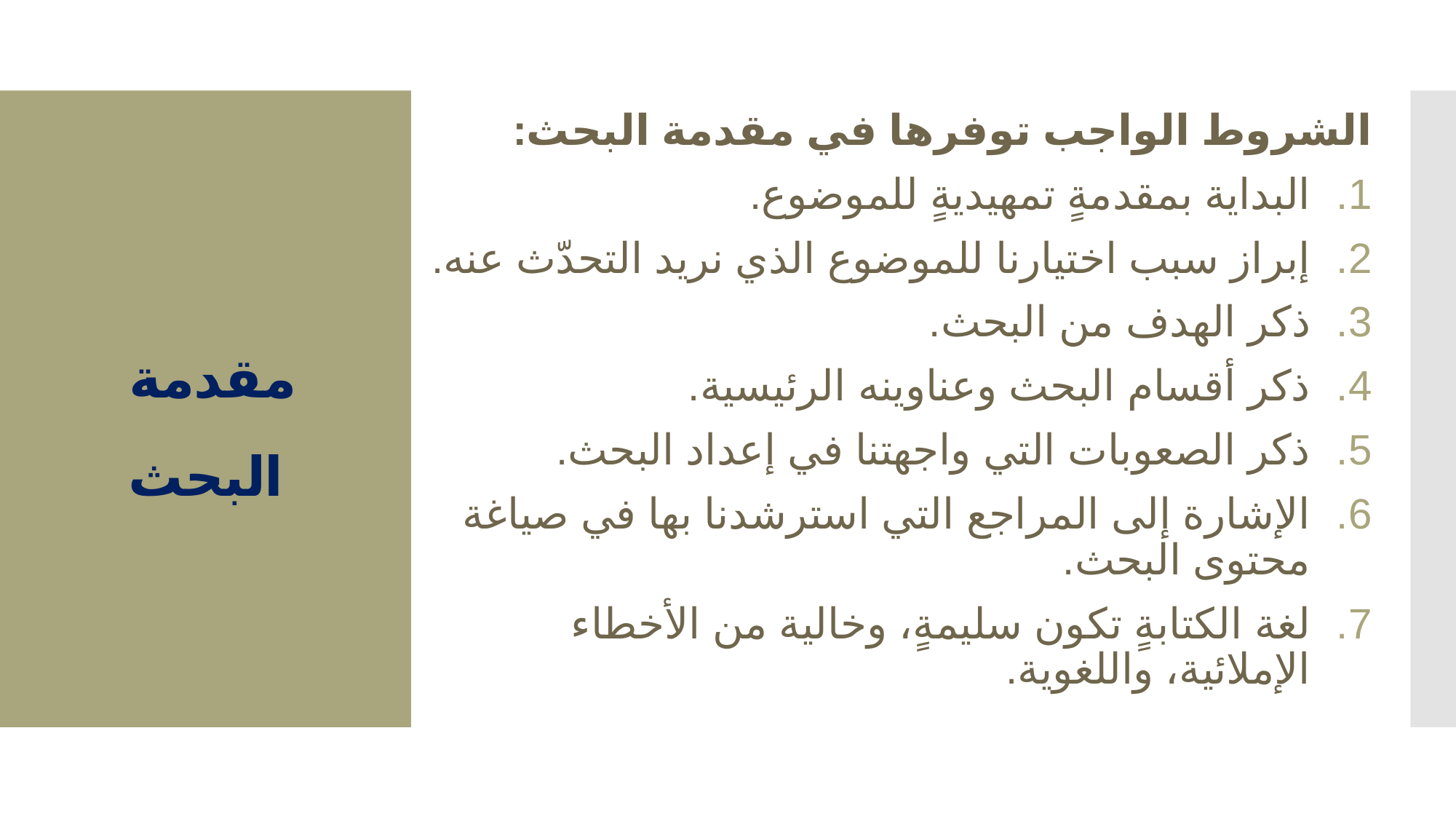

الشروط الواجب توفرها في مقدمة البحث:
البداية بمقدمةٍ تمهيديةٍ للموضوع.
إبراز سبب اختيارنا للموضوع الذي نريد التحدّث عنه.
ذكر الهدف من البحث.
ذكر أقسام البحث وعناوينه الرئيسية.
ذكر الصعوبات التي واجهتنا في إعداد البحث.
الإشارة إلى المراجع التي استرشدنا بها في صياغة محتوى البحث.
لغة الكتابةٍ تكون سليمةٍ، وخالية من الأخطاء الإملائية، واللغوية.

# مقدمة البحث